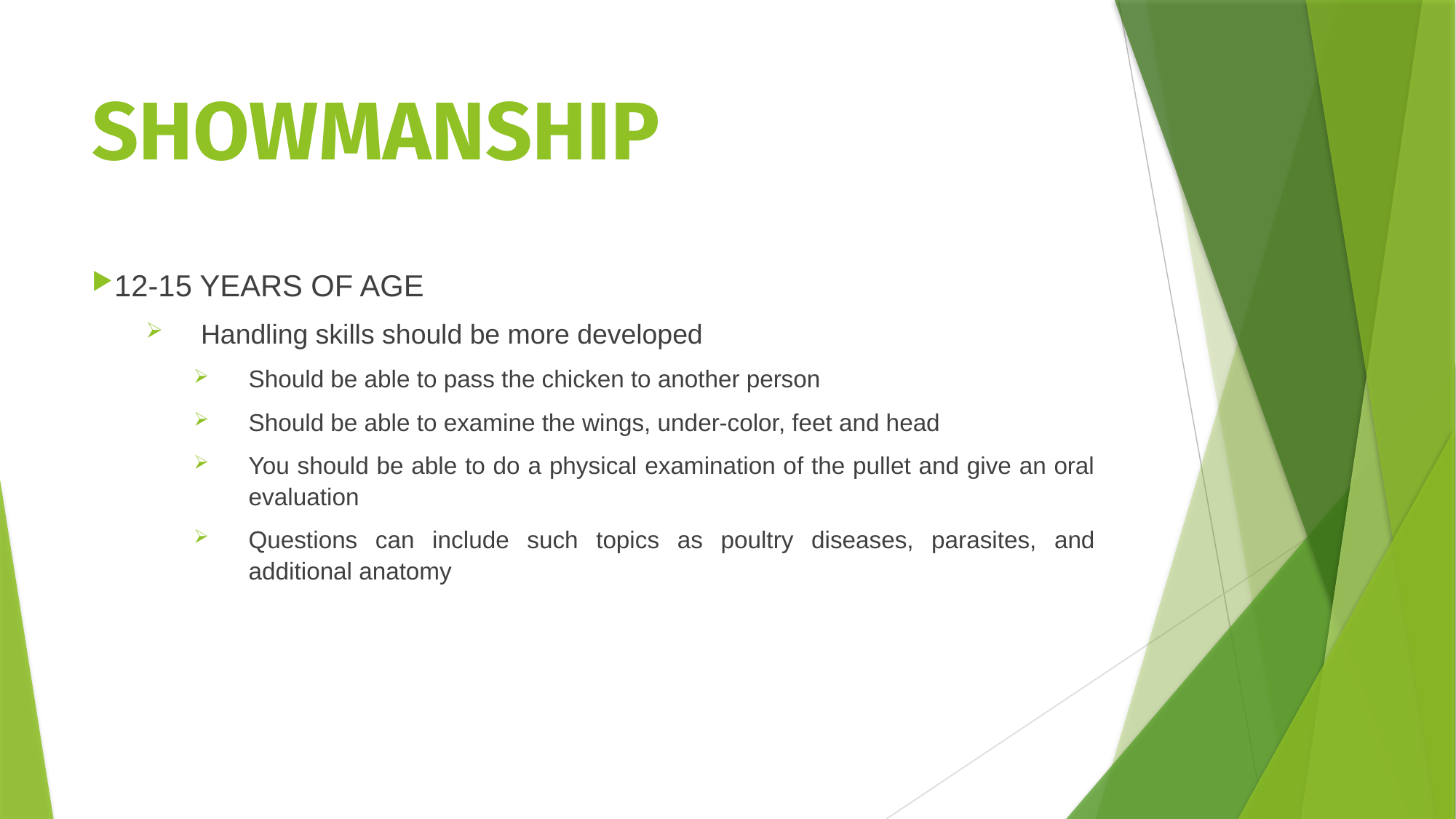

# SHOWMANSHIP
12-15 YEARS OF AGE
Handling skills should be more developed
Should be able to pass the chicken to another person
Should be able to examine the wings, under-color, feet and head
You should be able to do a physical examination of the pullet and give an oral evaluation
Questions can include such topics as poultry diseases, parasites, and additional anatomy